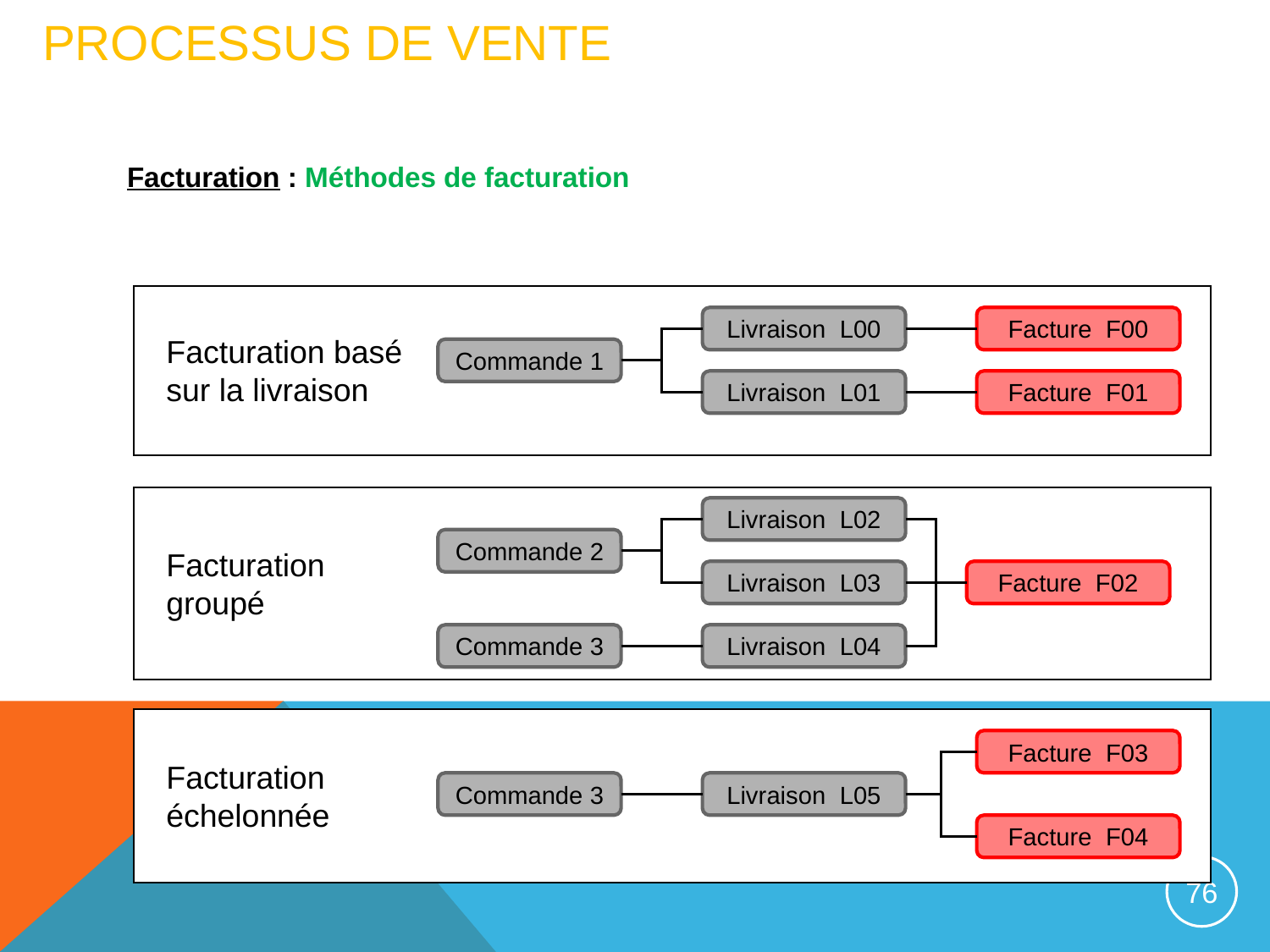

# Processus de vente
Facturation : Méthodes de facturation

Livraison  L00
Facture  F00
Facturation basé sur la livraison
Commande 1
Livraison  L01
Facture  F01

Livraison  L02
Commande 2
Facturation groupé
Livraison  L03
Facture  F02
Commande 3
Livraison  L04

Facture  F03
Facturation échelonnée
Commande 3
Livraison  L05
Facture  F04
76